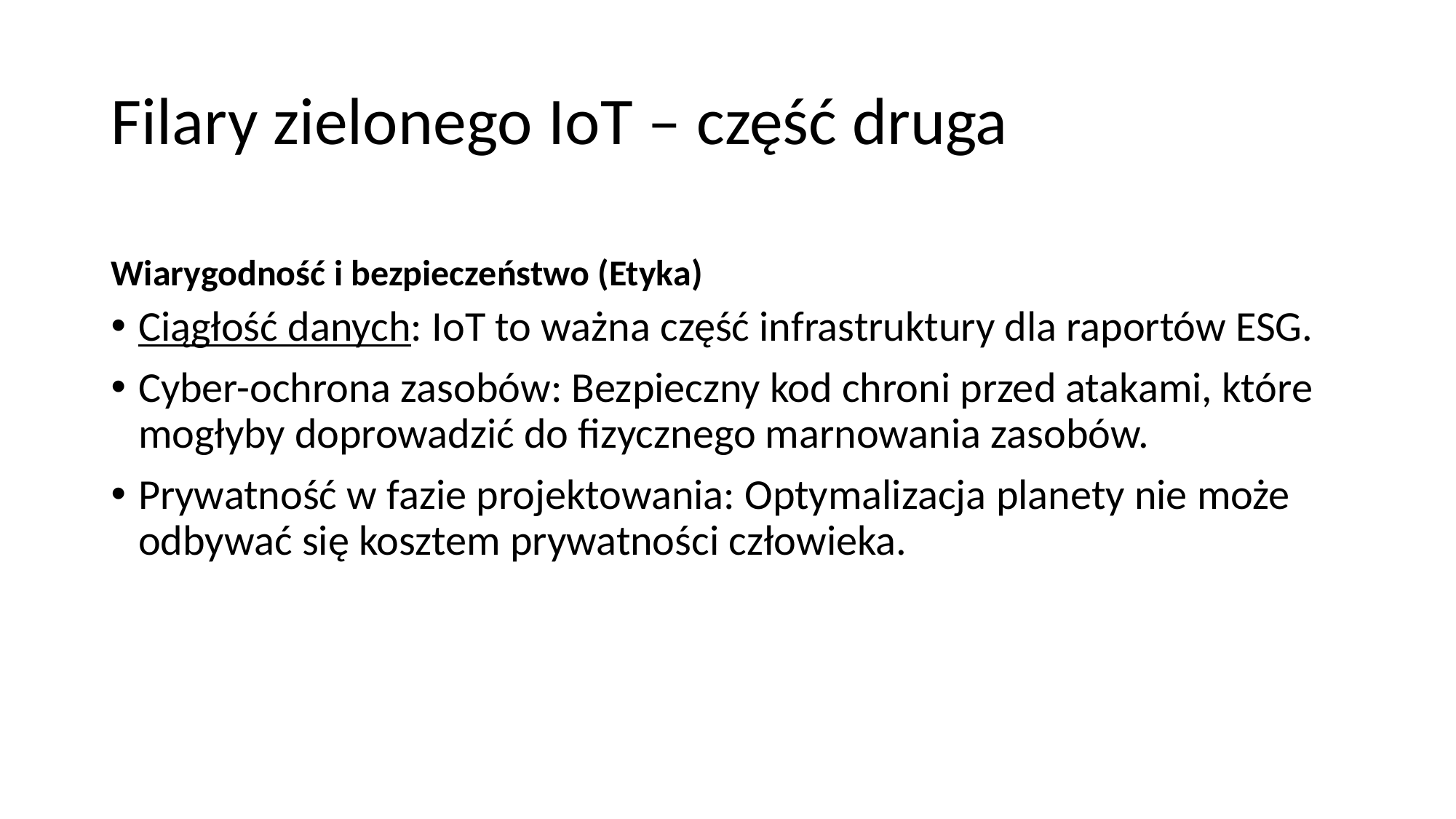

# Filary zielonego IoT – część druga
Wiarygodność i bezpieczeństwo (Etyka)
Ciągłość danych: IoT to ważna część infrastruktury dla raportów ESG.
Cyber-ochrona zasobów: Bezpieczny kod chroni przed atakami, które mogłyby doprowadzić do fizycznego marnowania zasobów.
Prywatność w fazie projektowania: Optymalizacja planety nie może odbywać się kosztem prywatności człowieka.